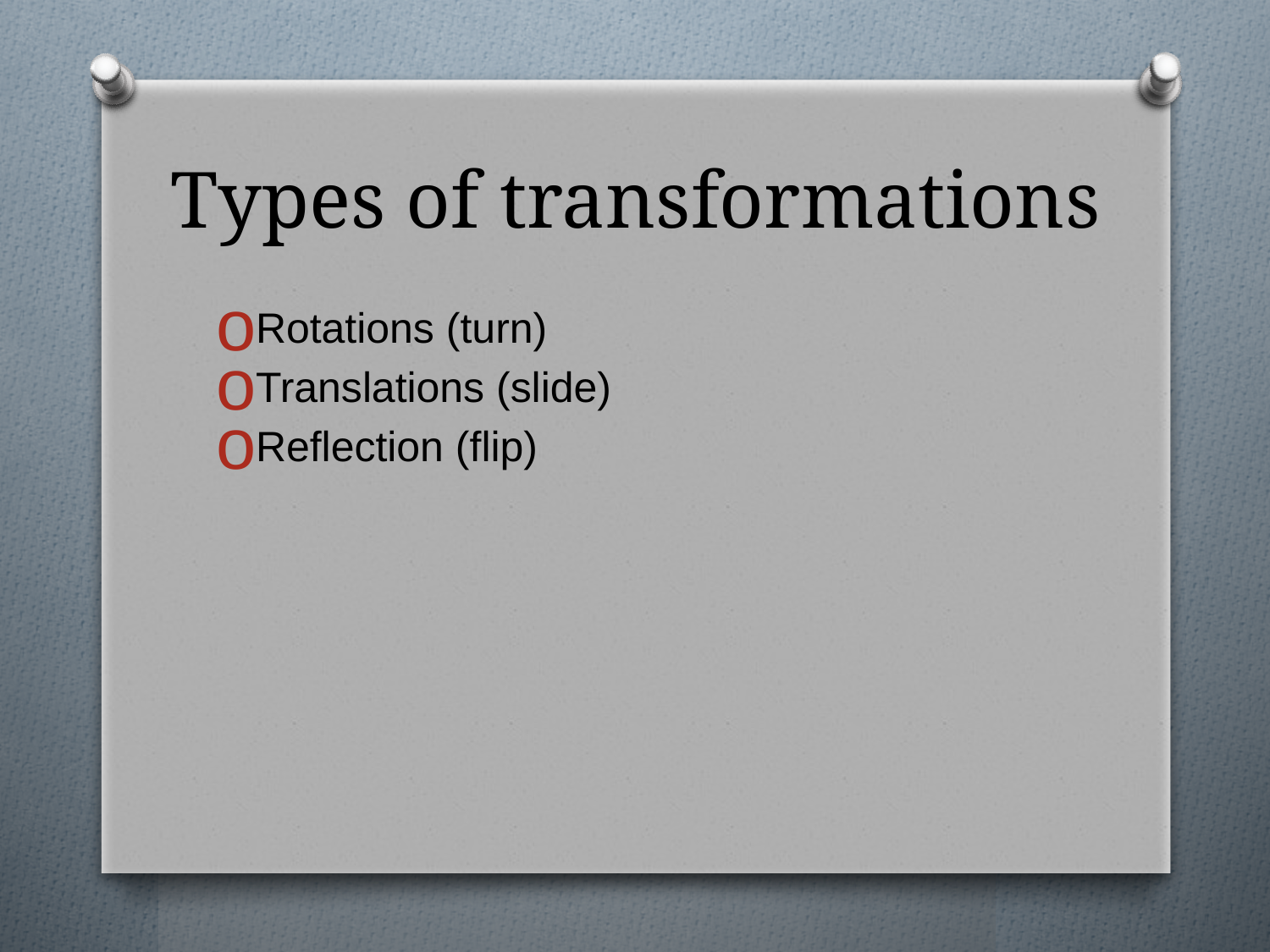

# Types of transformations
Rotations (turn)
Translations (slide)
Reflection (flip)